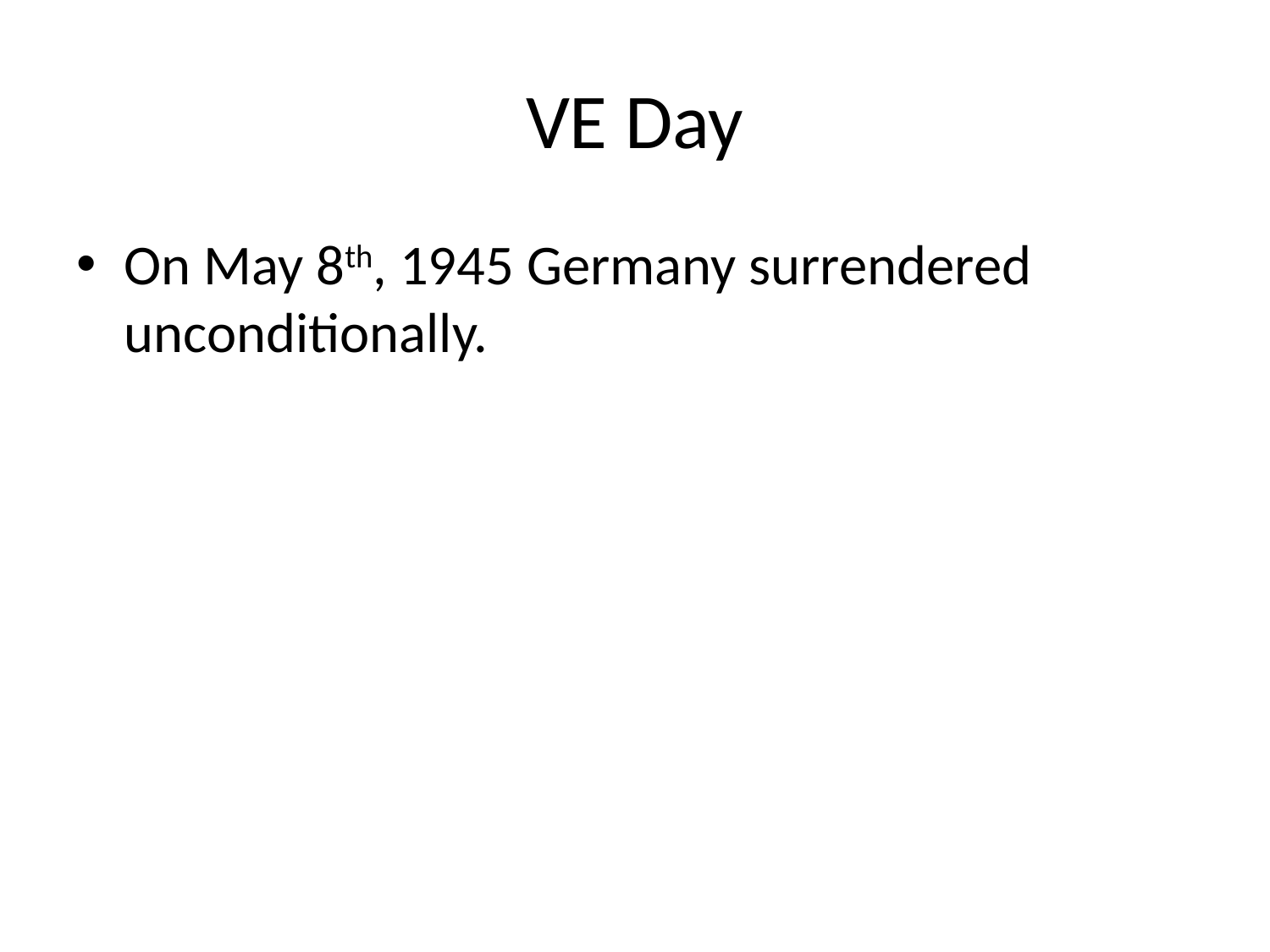

# VE Day
On May 8th, 1945 Germany surrendered unconditionally.